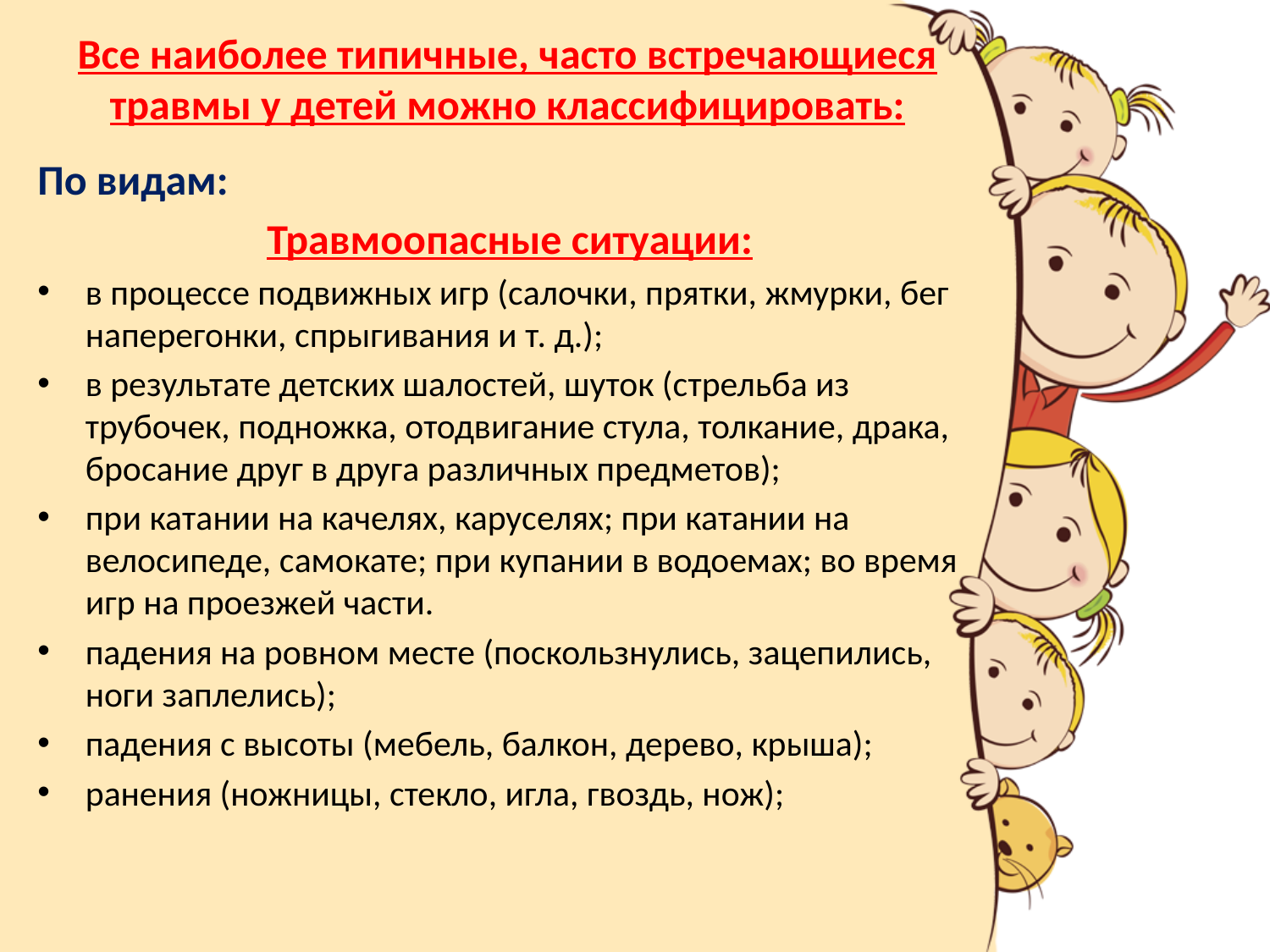

# Все наиболее типичные, часто встречающиеся травмы у детей можно классифицировать:
По видам:
Травмоопасные ситуации:
в процессе подвижных игр (салочки, прятки, жмурки, бег наперегонки, спрыгивания и т. д.);
в результате детских шалостей, шуток (стрельба из трубочек, подножка, отодвигание стула, толкание, драка, бросание друг в друга различных предметов);
при катании на качелях, каруселях; при катании на велосипеде, самокате; при купании в водоемах; во время игр на проезжей части.
падения на ровном месте (поскользнулись, зацепились, ноги заплелись);
падения с высоты (мебель, балкон, дерево, крыша);
ранения (ножницы, стекло, игла, гвоздь, нож);